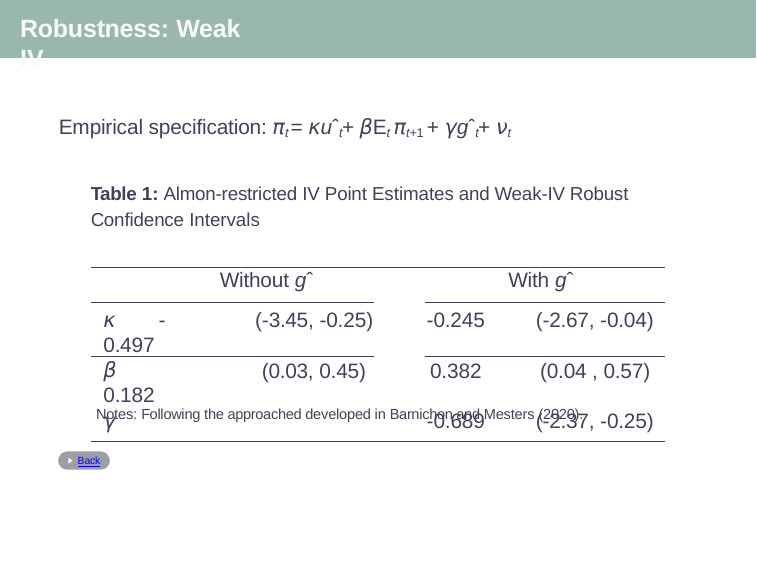

# Robustness: Weak IV
Empirical specification: πt = κuˆt + βEt πt+1 + γgˆt + νt

Table 1: Almon-restricted IV Point Estimates and Weak-IV Robust  Confidence Intervals
|  | Without gˆ |  |  | With gˆ |
| --- | --- | --- | --- | --- |
| κ -0.497 | (-3.45, -0.25) |  | -0.245 | (-2.67, -0.04) |
| β 0.182 | (0.03, 0.45) |  | 0.382 | (0.04 , 0.57) |
| γ |  |  | -0.689 | (-2.37, -0.25) |
Notes: Following the approached developed in Barnichon and Mesters (2020).

Back